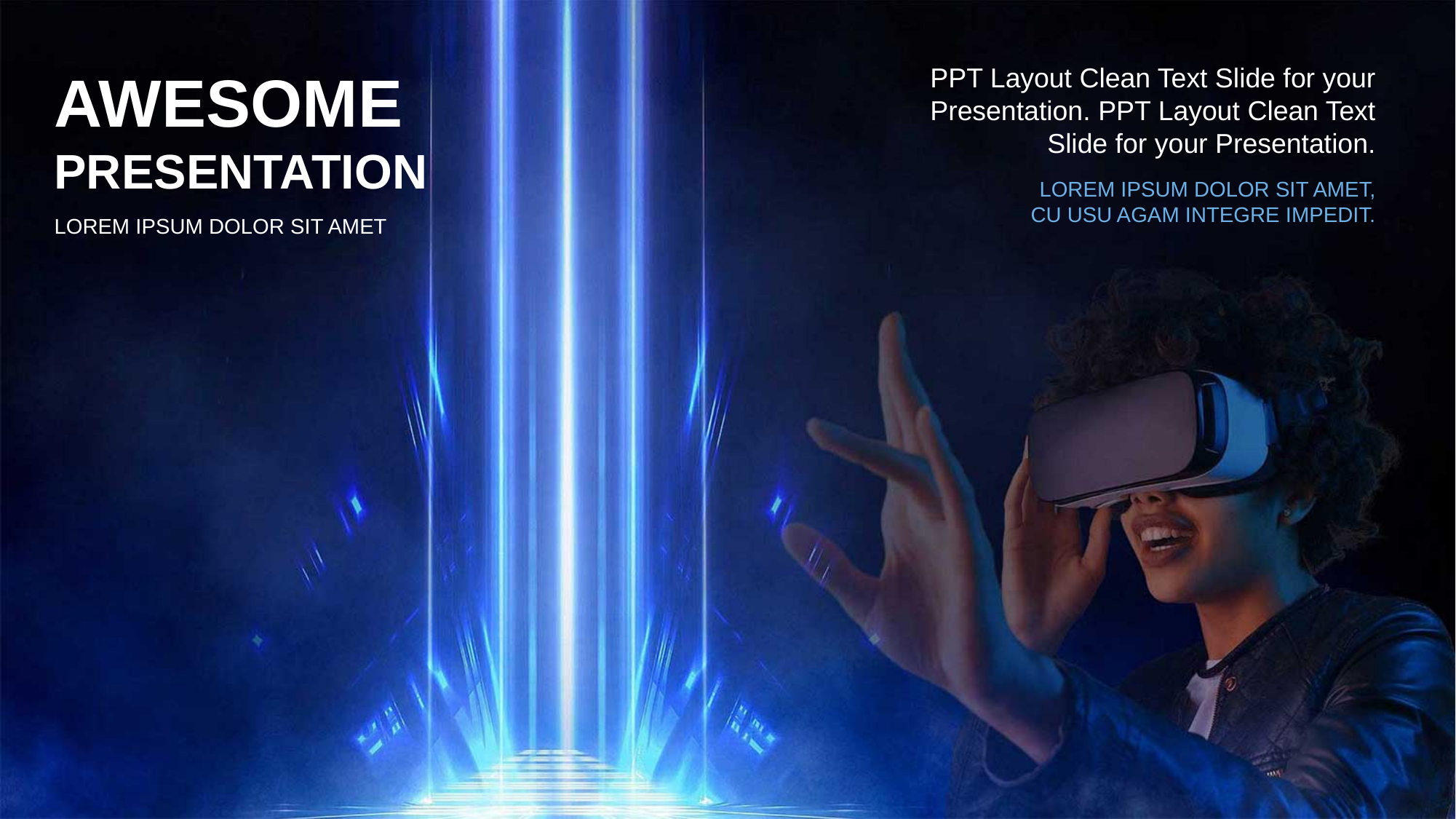

AWESOME
PRESENTATION
PPT Layout Clean Text Slide for your Presentation. PPT Layout Clean Text Slide for your Presentation.
LOREM IPSUM DOLOR SIT AMET,
CU USU AGAM INTEGRE IMPEDIT.
LOREM IPSUM DOLOR SIT AMET